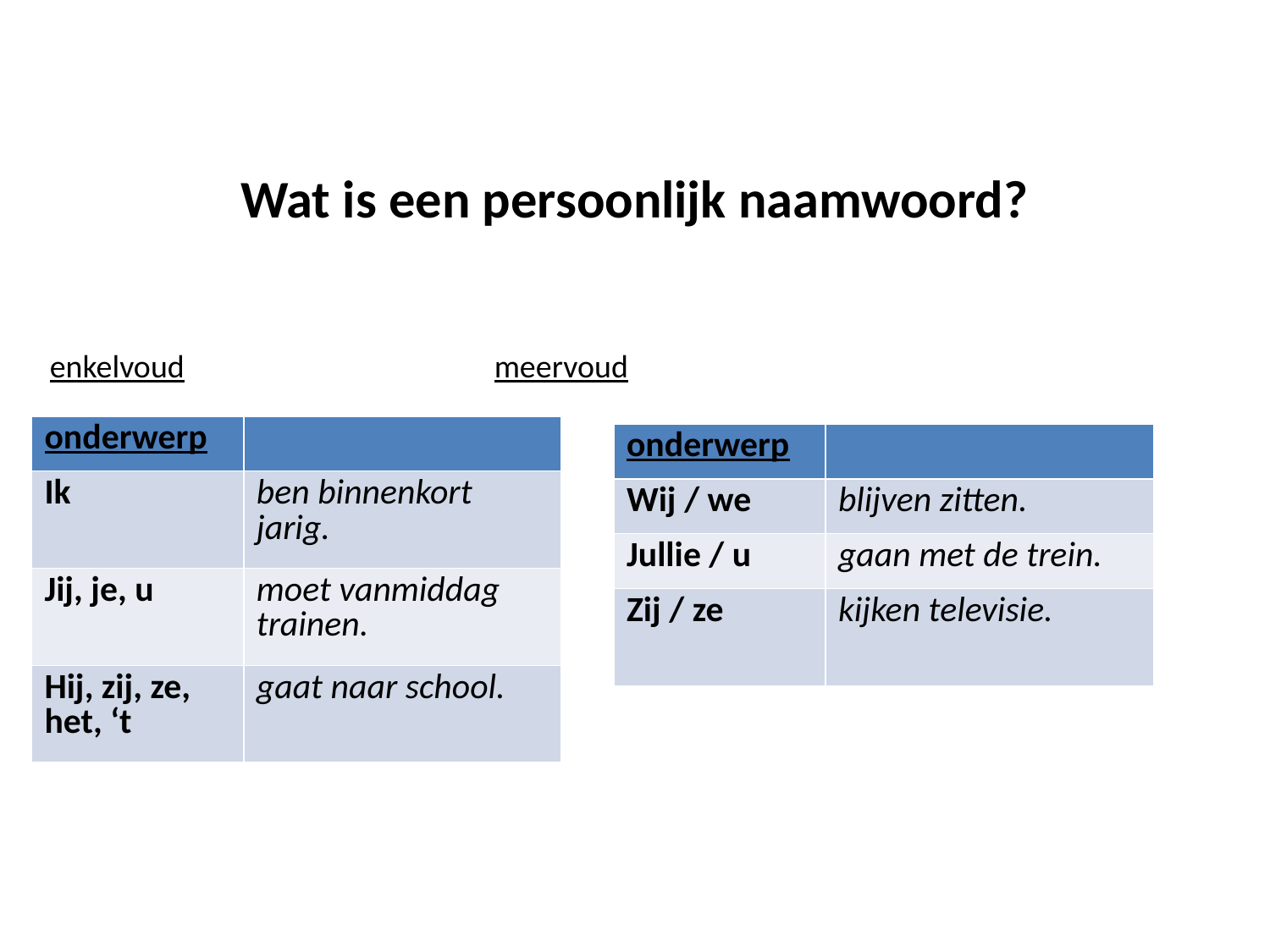

# Wat is een persoonlijk naamwoord?

enkelvoud 				meervoud

| onderwerp |  |
| --- | --- |
| Ik | ben binnenkort jarig. |
| Jij, je, u | moet vanmiddag trainen. |
| Hij, zij, ze, het, ‘t | gaat naar school. |
| onderwerp |  |
| --- | --- |
| Wij / we | blijven zitten. |
| Jullie / u | gaan met de trein. |
| Zij / ze | kijken televisie. |